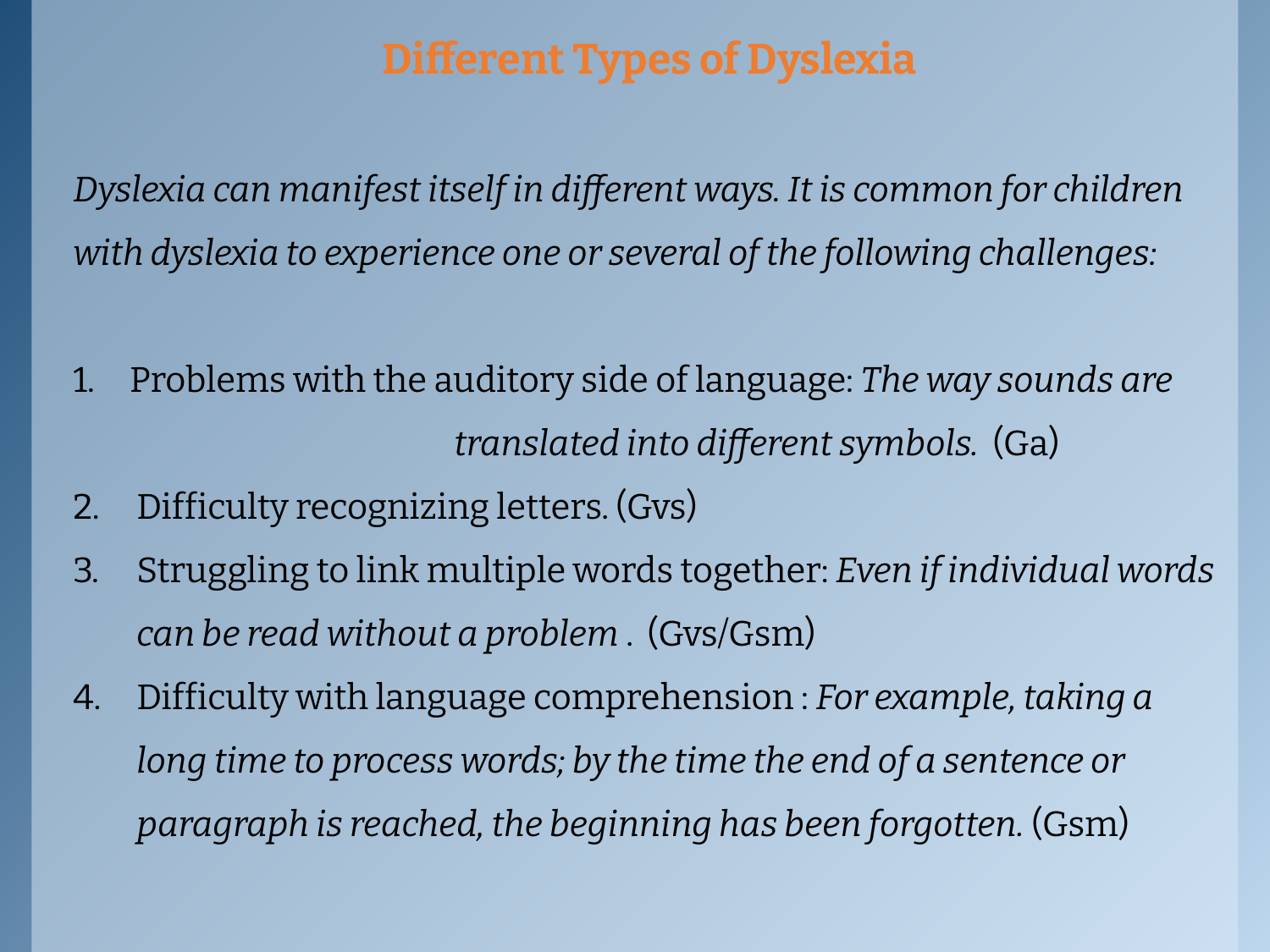

Different Types of Dyslexia
Dyslexia can manifest itself in different ways. It is common for children with dyslexia to experience one or several of the following challenges:

1.     Problems with the auditory side of language: The way sounds are                                                             	translated into different symbols.  (Ga)
2. 	Difficulty recognizing letters. (Gvs)
3.	Struggling to link multiple words together: Even if individual words can be read without a problem .  (Gvs/Gsm)
4. 	Difficulty with language comprehension : For example, taking a long time to process words; by the time the end of a sentence or paragraph is reached, the beginning has been forgotten. (Gsm)